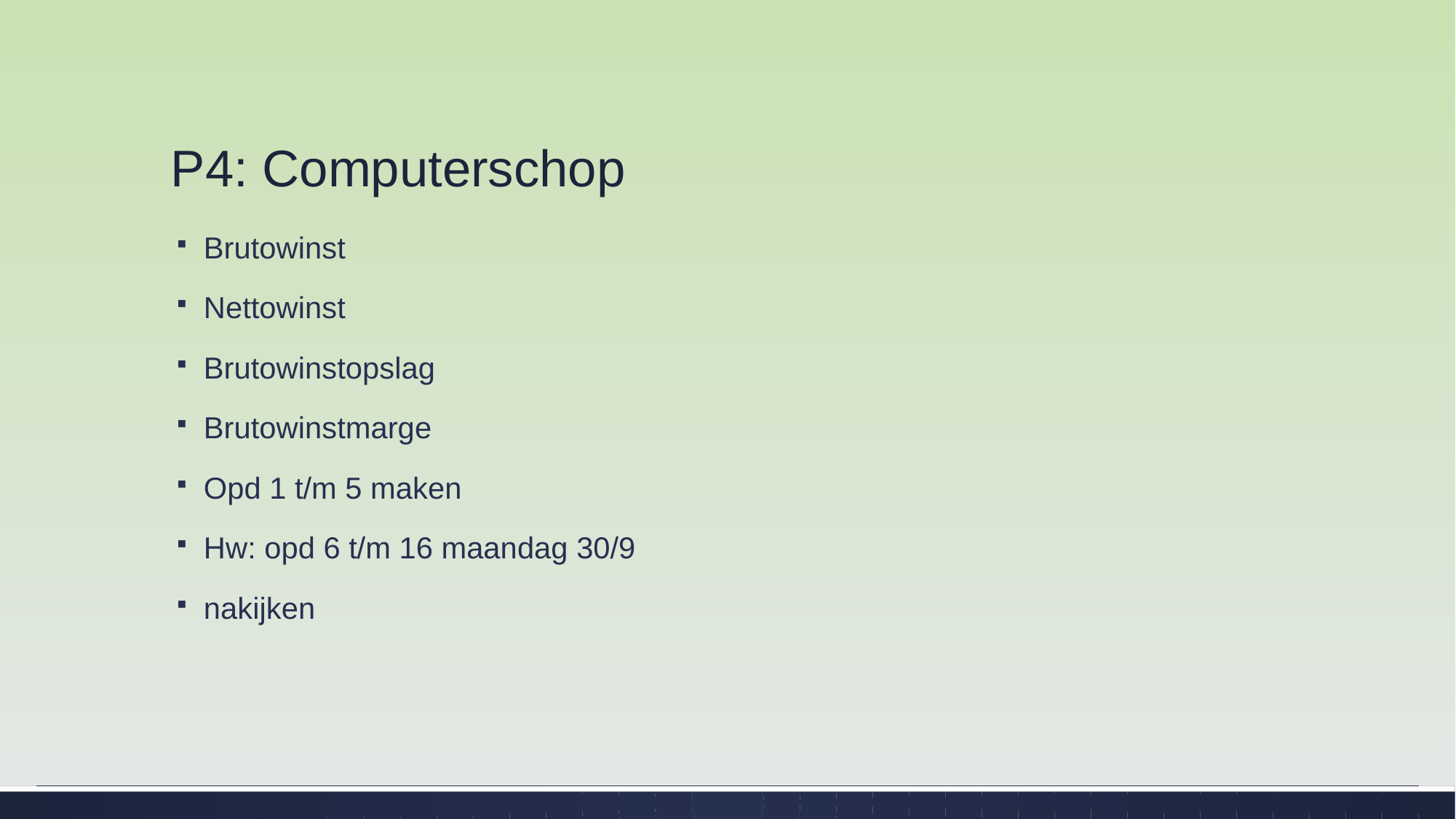

# P4: Computerschop
Brutowinst
Nettowinst
Brutowinstopslag
Brutowinstmarge
Opd 1 t/m 5 maken
Hw: opd 6 t/m 16 maandag 30/9
nakijken